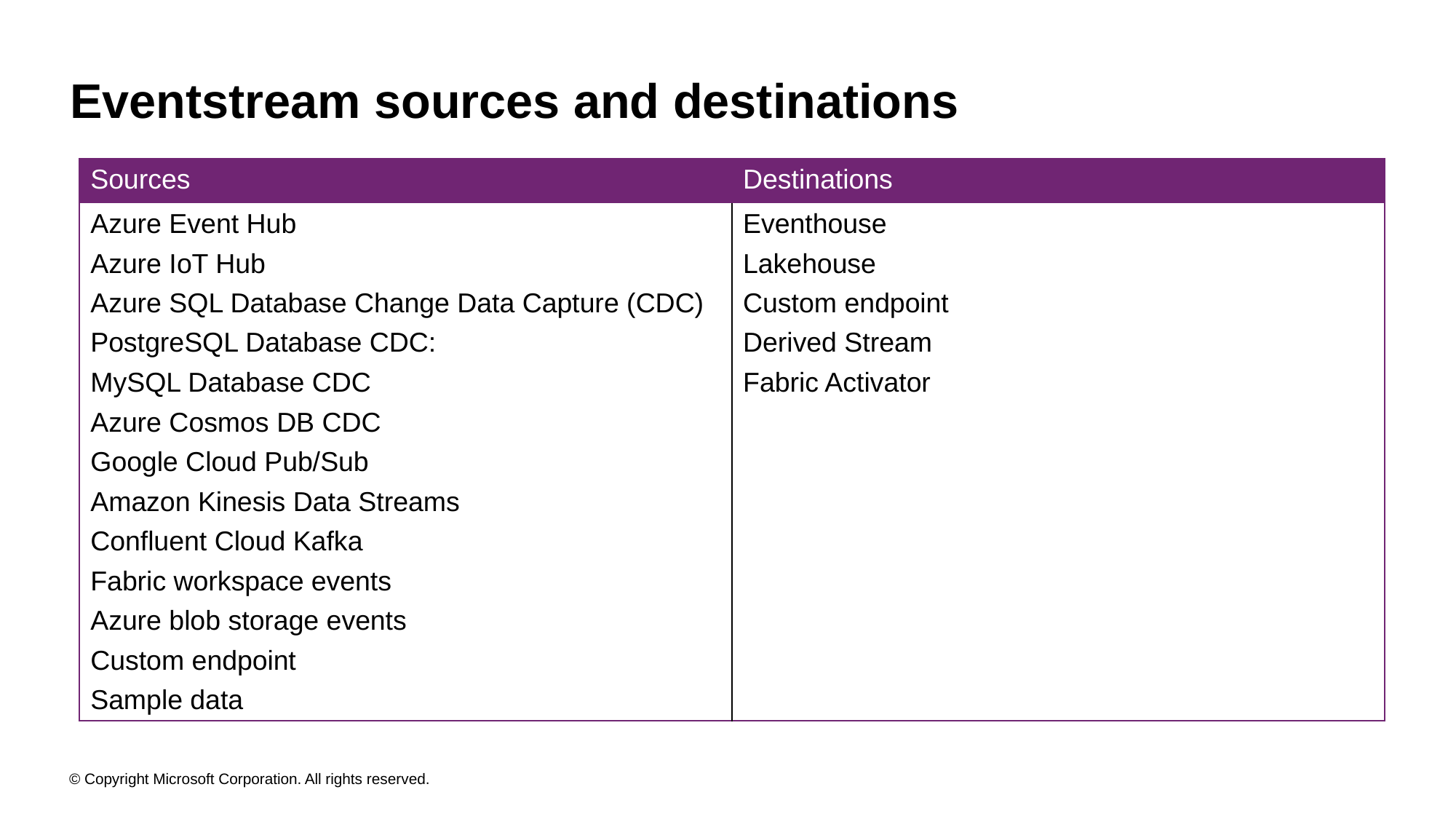

# Eventstream sources and destinations
| Sources | Destinations |
| --- | --- |
| Azure Event Hub Azure IoT Hub Azure SQL Database Change Data Capture (CDC) PostgreSQL Database CDC: MySQL Database CDC Azure Cosmos DB CDC Google Cloud Pub/Sub Amazon Kinesis Data Streams Confluent Cloud Kafka Fabric workspace events Azure blob storage events Custom endpoint Sample data | Eventhouse Lakehouse Custom endpoint Derived Stream Fabric Activator |
© Copyright Microsoft Corporation. All rights reserved.